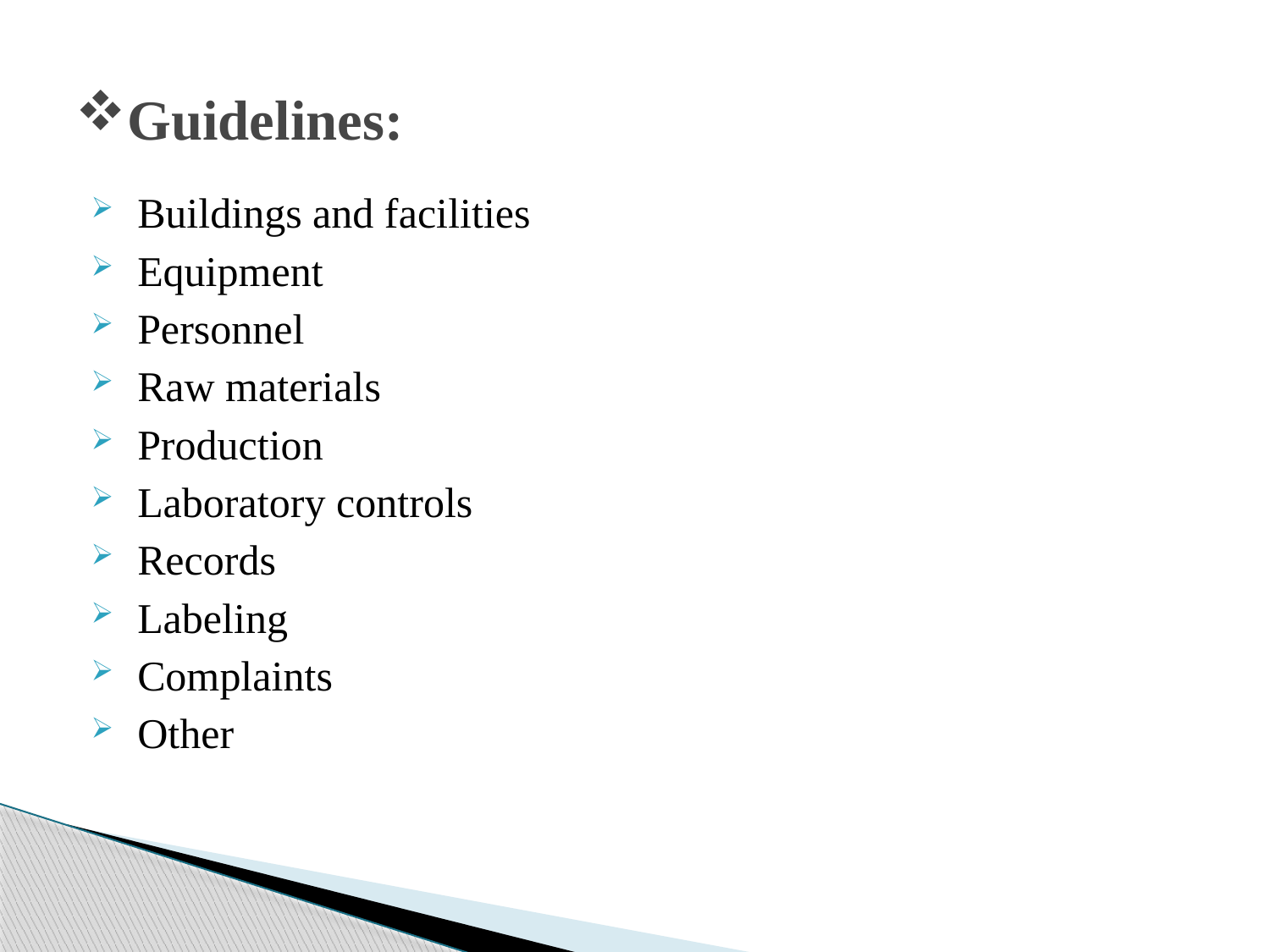

# Guidelines:
 Buildings and facilities
 Equipment
 Personnel
 Raw materials
 Production
 Laboratory controls
 Records
 Labeling
 Complaints
 Other